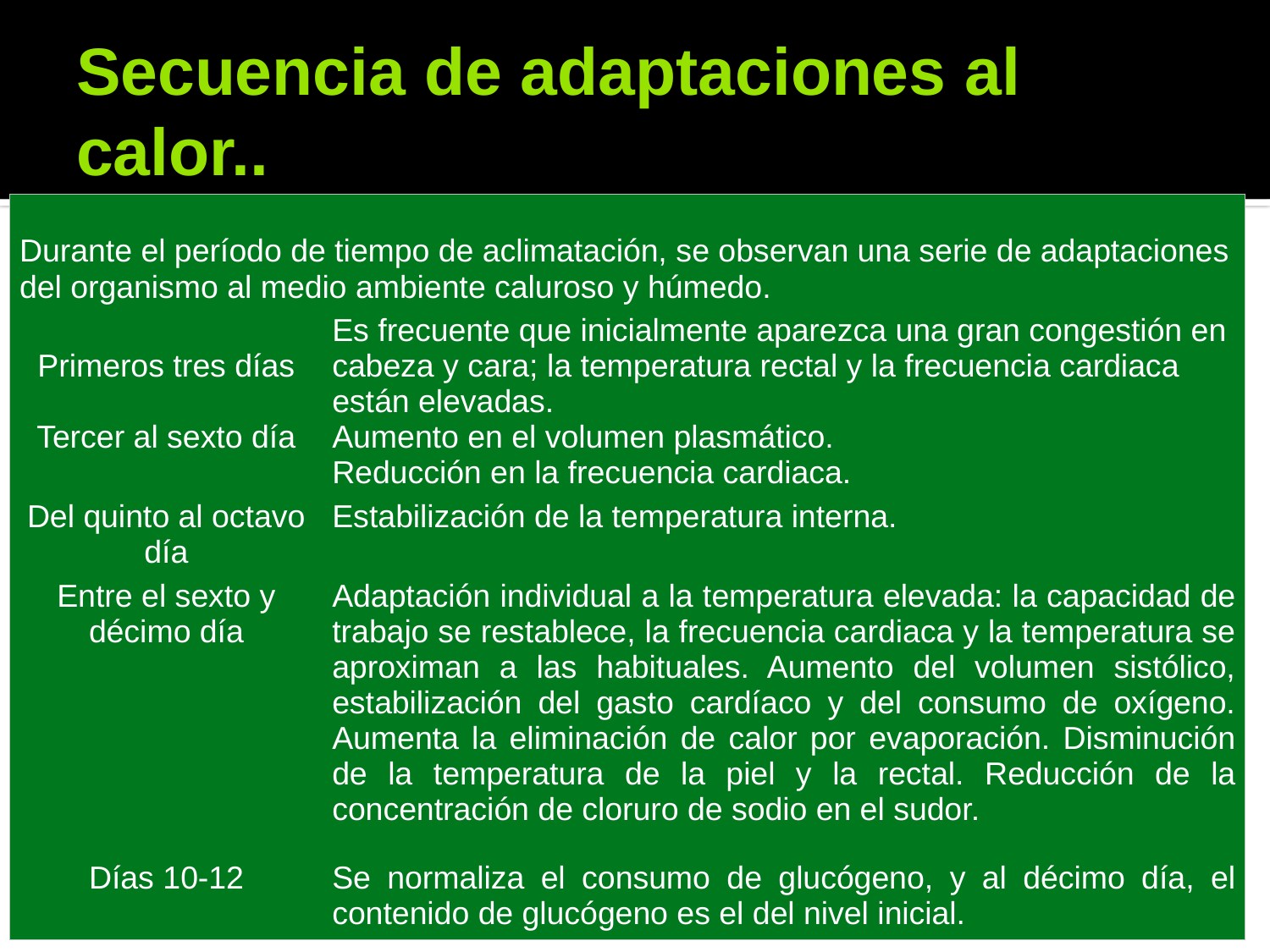

# Secuencia de adaptaciones al calor..
|  |  |
| --- | --- |
| Durante el período de tiempo de aclimatación, se observan una serie de adaptaciones del organismo al medio ambiente caluroso y húmedo. |  |
| Primeros tres días | Es frecuente que inicialmente aparezca una gran congestión en cabeza y cara; la temperatura rectal y la frecuencia cardiaca están elevadas. |
| Tercer al sexto día | Aumento en el volumen plasmático. Reducción en la frecuencia cardiaca. |
| Del quinto al octavo día | Estabilización de la temperatura interna. |
| Entre el sexto y décimo día | Adaptación individual a la temperatura elevada: la capacidad de trabajo se restablece, la frecuencia cardiaca y la temperatura se aproximan a las habituales. Aumento del volumen sistólico, estabilización del gasto cardíaco y del consumo de oxígeno. Aumenta la eliminación de calor por evaporación. Disminución de la temperatura de la piel y la rectal. Reducción de la concentración de cloruro de sodio en el sudor. |
| Días 10-12 | Se normaliza el consumo de glucógeno, y al décimo día, el contenido de glucógeno es el del nivel inicial. |